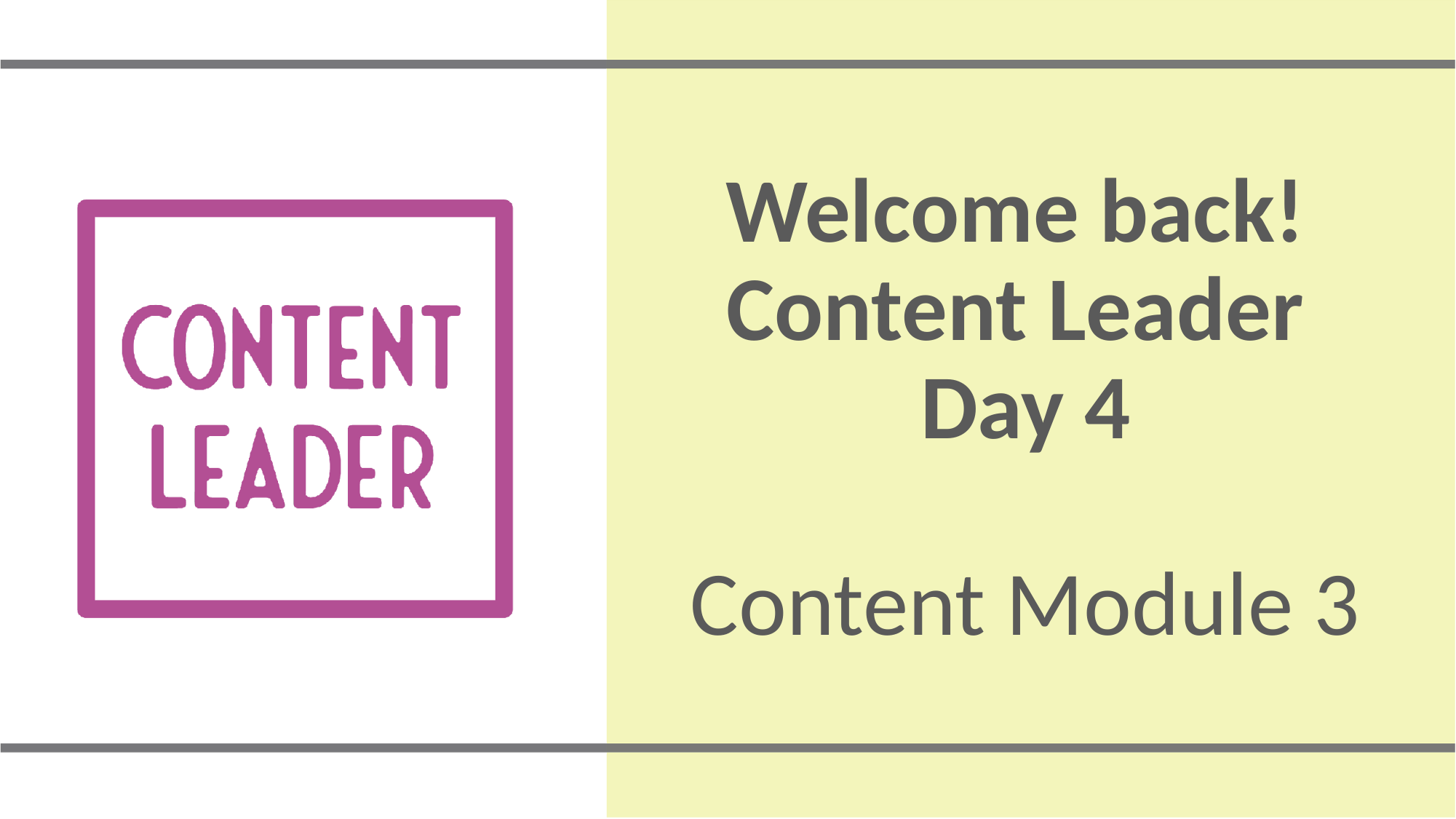

# Welcome back! Content Leader Day 4 Content Module 3